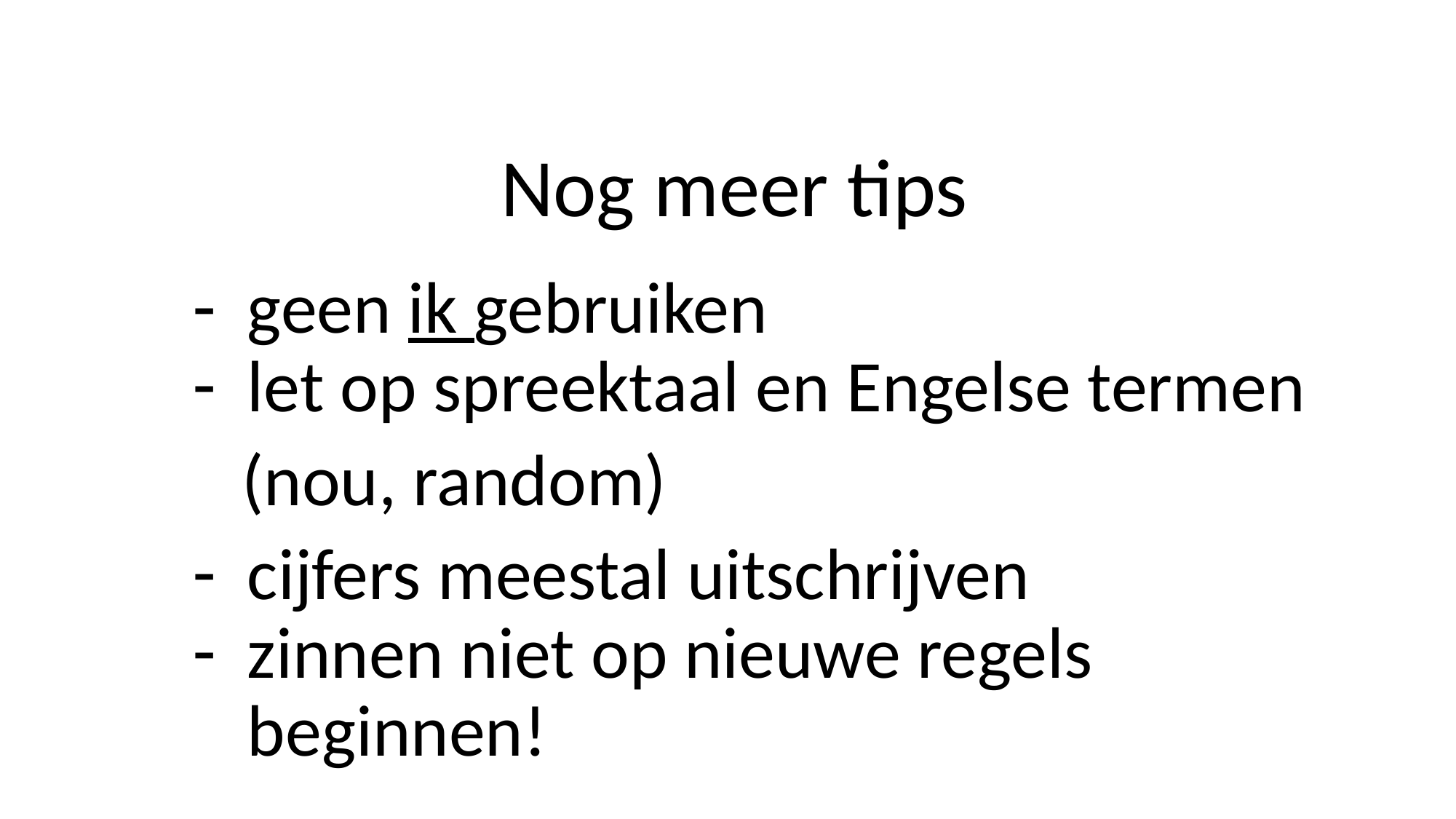

# Nog meer tips
geen ik gebruiken
let op spreektaal en Engelse termen
   (nou, random)
cijfers meestal uitschrijven
zinnen niet op nieuwe regels beginnen!